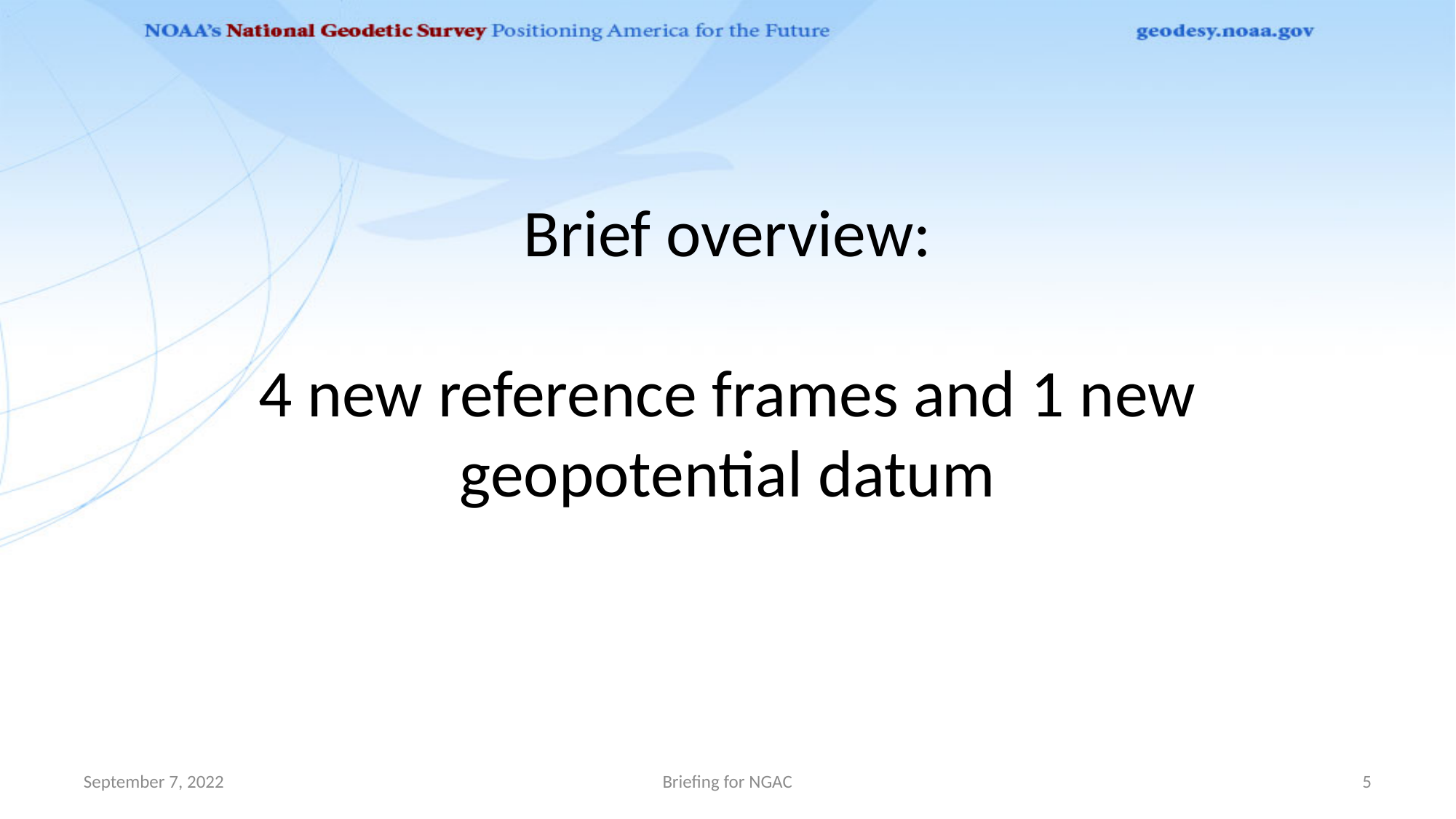

# Brief overview: 4 new reference frames and 1 new geopotential datum
September 7, 2022
Briefing for NGAC
5